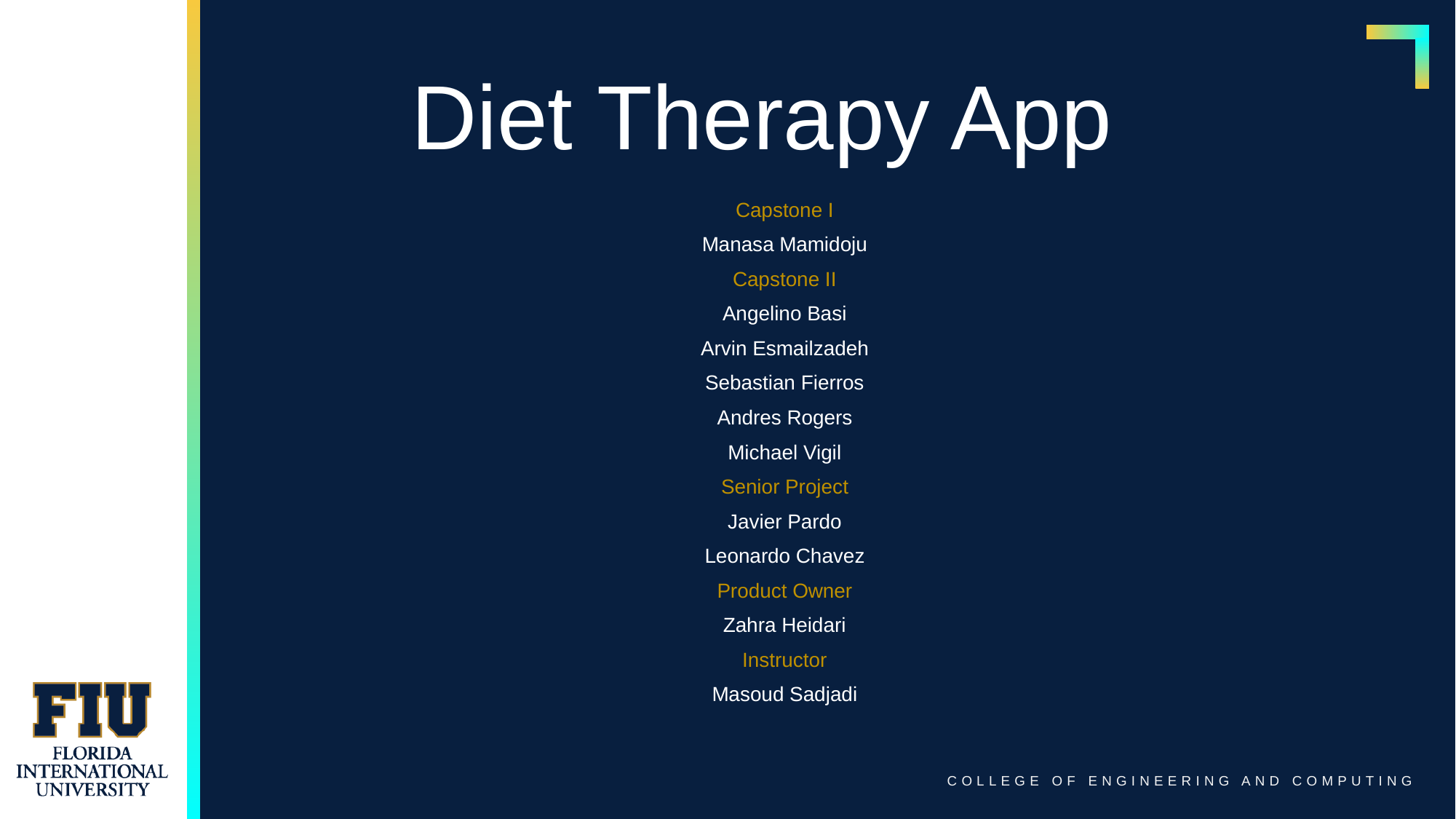

# Diet Therapy App
Capstone I
Manasa Mamidoju
Capstone II
Angelino Basi
Arvin Esmailzadeh
Sebastian Fierros
Andres Rogers
Michael Vigil
Senior Project
Javier Pardo
Leonardo Chavez
Product Owner
Zahra Heidari
Instructor
Masoud Sadjadi